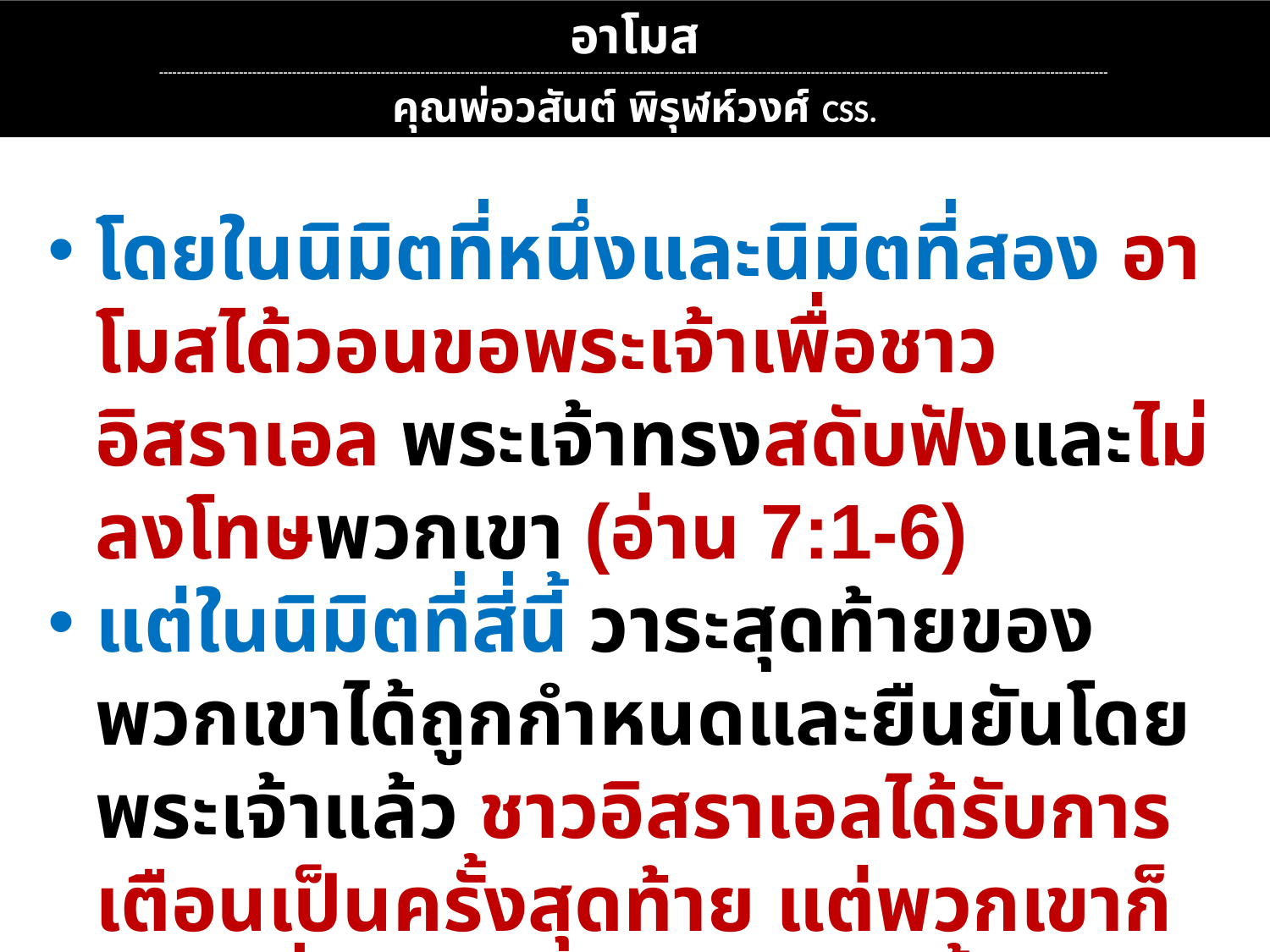

อาโมส
----------------------------------------------------------------------------------------------------------------------------------------------------------------------------------------------------------------------
คุณพ่อวสันต์ พิรุฬห์วงศ์ CSS.
โดยในนิมิตที่หนึ่งและนิมิตที่สอง อาโมสได้วอนขอพระเจ้าเพื่อชาวอิสราเอล พระเจ้าทรงสดับฟังและไม่ลงโทษพวกเขา (อ่าน 7:1-6)
แต่ในนิมิตที่สี่นี้ วาระสุดท้ายของพวกเขาได้ถูกกำหนดและยืนยันโดยพระเจ้าแล้ว ชาวอิสราเอลได้รับการเตือนเป็นครั้งสุดท้าย แต่พวกเขาก็เลือกที่เพิกเฉยต่อคำเตือนนี้ (อ่าน 8:1-3)